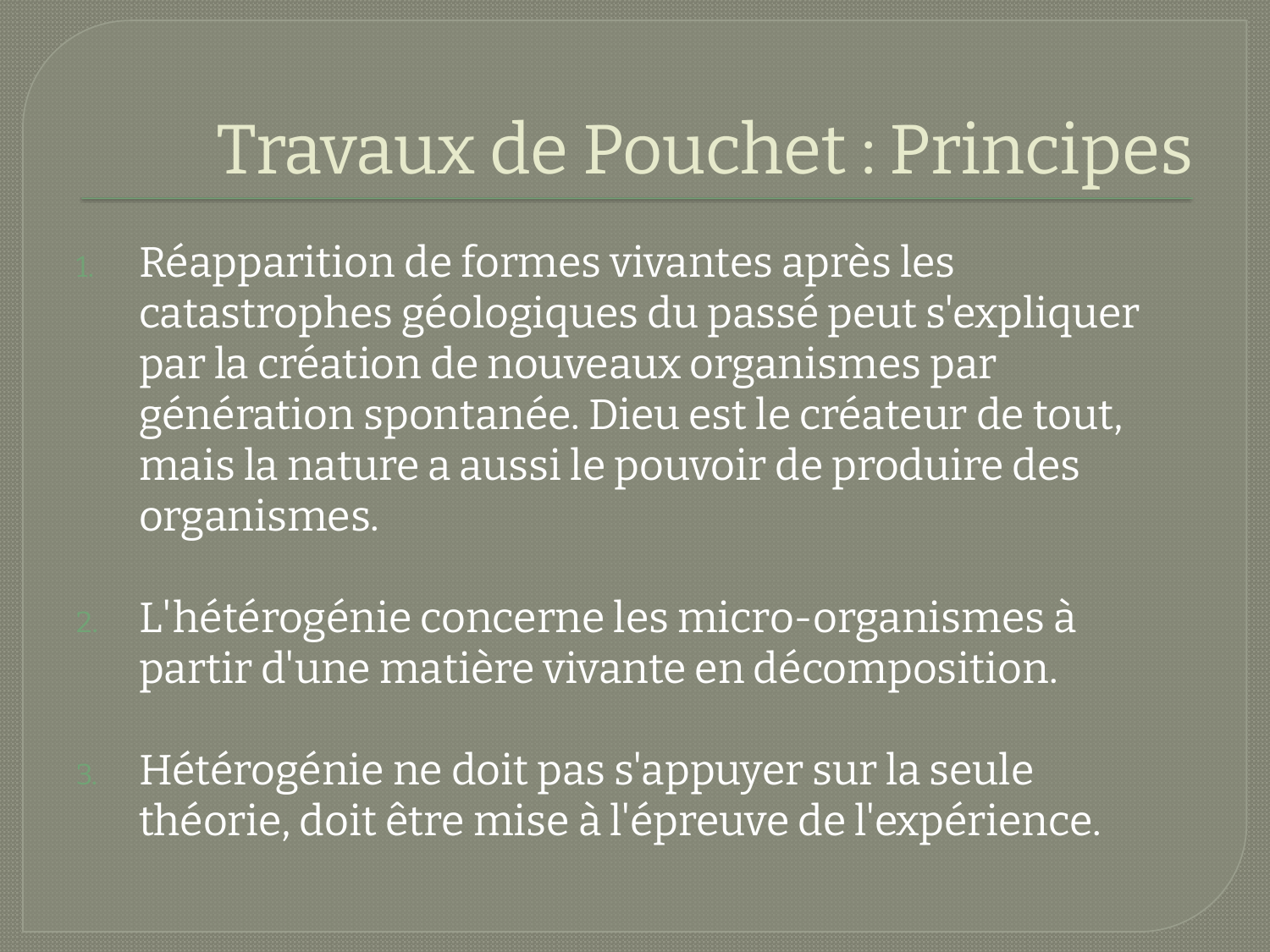

# Travaux de Pouchet : Principes
Réapparition de formes vivantes après les catastrophes géologiques du passé peut s'expliquer par la création de nouveaux organismes par génération spontanée. Dieu est le créateur de tout, mais la nature a aussi le pouvoir de produire des organismes.

L'hétérogénie concerne les micro-organismes à partir d'une matière vivante en décomposition.

Hétérogénie ne doit pas s'appuyer sur la seule théorie, doit être mise à l'épreuve de l'expérience.